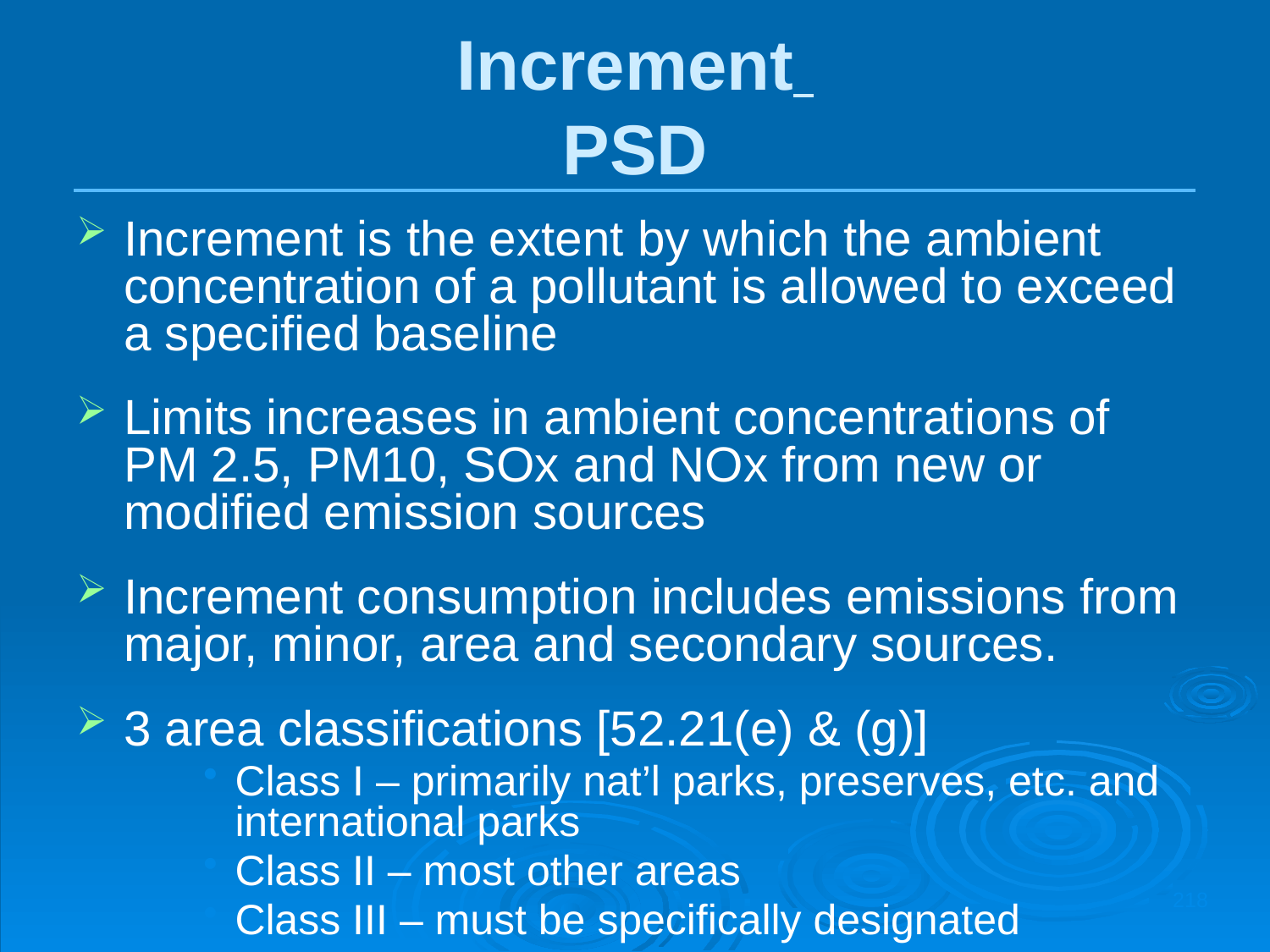

Increment
PSD
Increment is the extent by which the ambient concentration of a pollutant is allowed to exceed a specified baseline

Limits increases in ambient concentrations of PM 2.5, PM10, SOx and NOx from new or modified emission sources

Increment consumption includes emissions from major, minor, area and secondary sources.

3 area classifications [52.21(e) & (g)]
Class I – primarily nat’l parks, preserves, etc. and international parks
Class II – most other areas
Class III – must be specifically designated
218